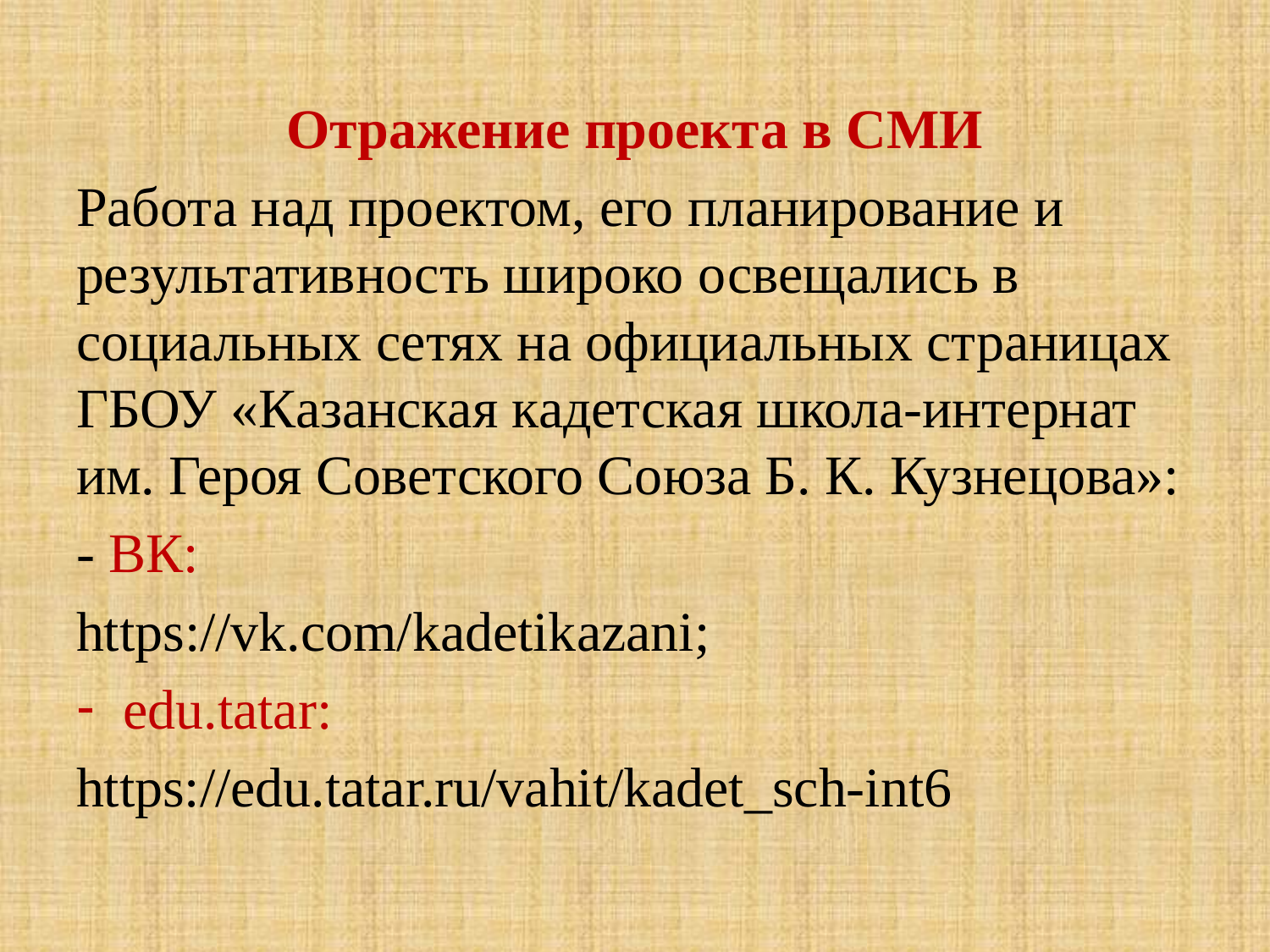

Отражение проекта в СМИ
Работа над проектом, его планирование и результативность широко освещались в социальных сетях на официальных страницах ГБОУ «Казанская кадетская школа-интернат им. Героя Советского Союза Б. К. Кузнецова»:
- ВК:
https://vk.com/kadetikazani;
edu.tatar:
https://edu.tatar.ru/vahit/kadet_sch-int6